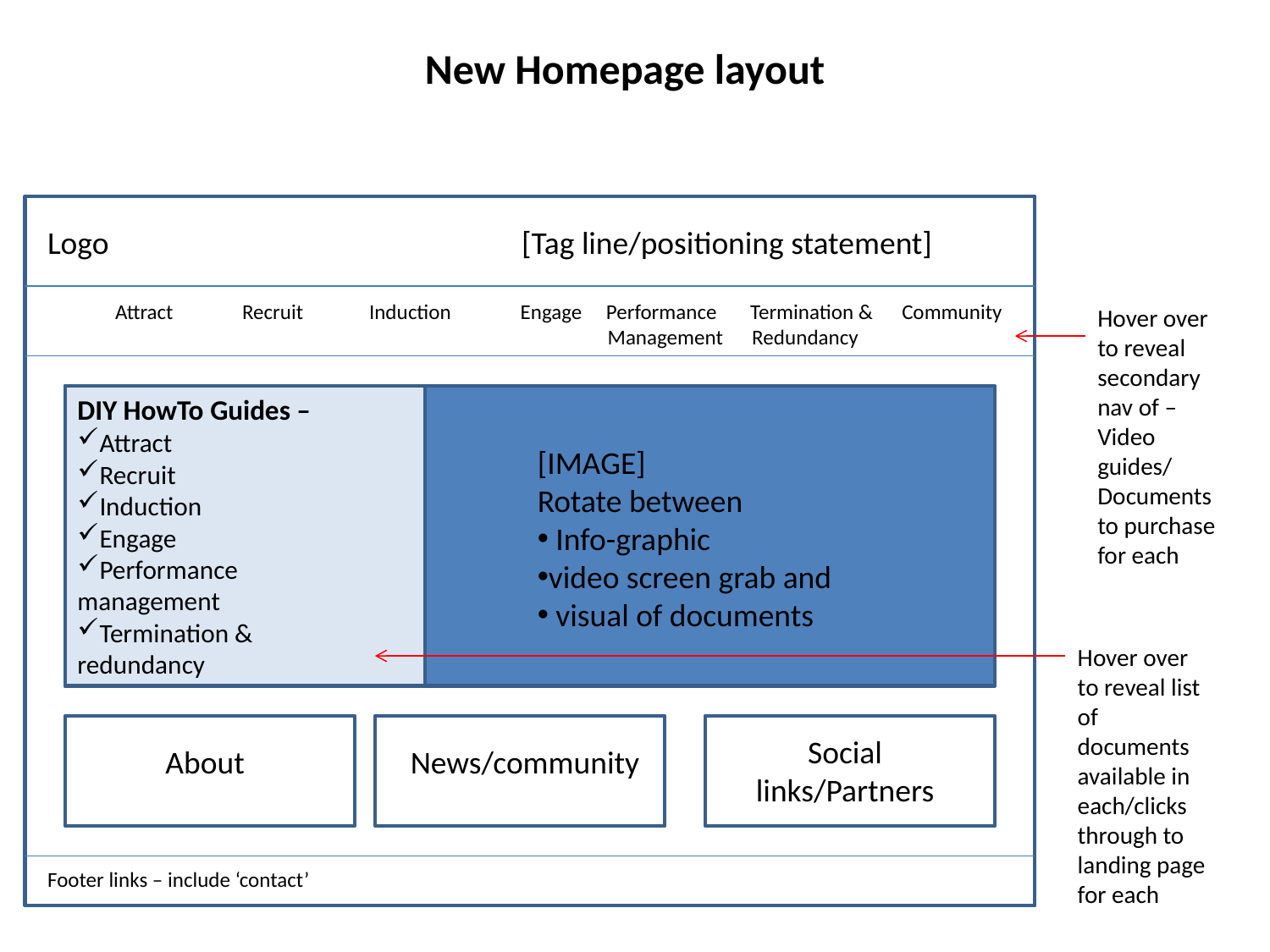

New Homepage layout

Logo
[Tag line/positioning statement]
Attract	Recruit	Induction	     Engage     Performance	Termination &      Community				                       Management      Redundancy
Hover over to reveal secondary nav of – Video guides/
Documents to purchase for each

DIY HowTo Guides –
Attract
Recruit
Induction
Engage
Performance management
Termination & redundancy
[IMAGE]
Rotate between
 Info-graphic
video screen grab and
 visual of documents
Hover over to reveal list of documents available in each/clicks through to landing page for each

Social links/Partners
About
News/community
Footer links – include ‘contact’